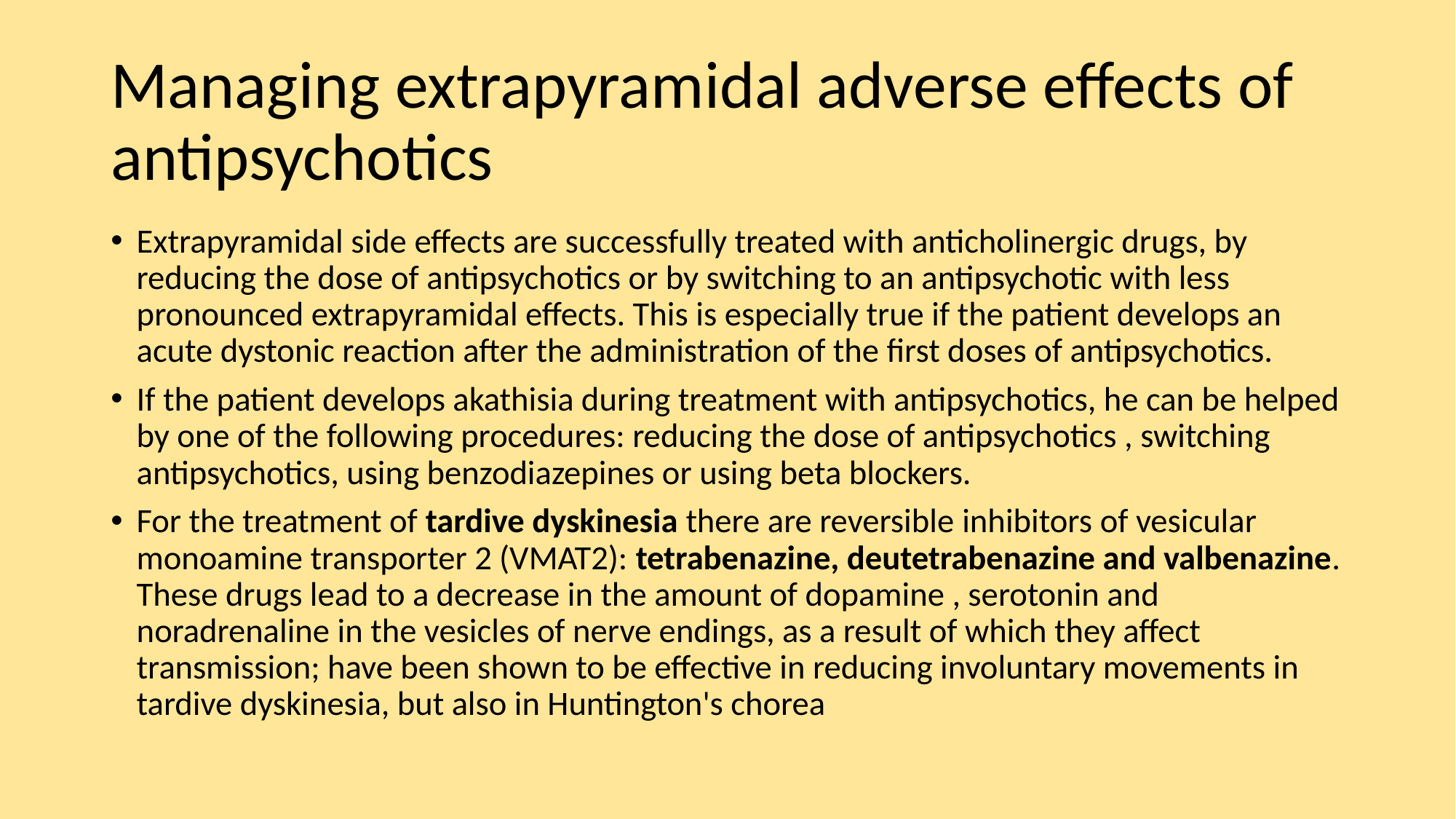

# Managing extrapyramidal adverse effects of antipsychotics
Extrapyramidal side effects are successfully treated with anticholinergic drugs, by reducing the dose of antipsychotics or by switching to an antipsychotic with less pronounced extrapyramidal effects. This is especially true if the patient develops an acute dystonic reaction after the administration of the first doses of antipsychotics.
If the patient develops akathisia during treatment with antipsychotics, he can be helped by one of the following procedures: reducing the dose of antipsychotics , switching antipsychotics, using benzodiazepines or using beta blockers.
For the treatment of tardive dyskinesia there are reversible inhibitors of vesicular monoamine transporter 2 (VMAT2): tetrabenazine, deutetrabenazine and valbenazine. These drugs lead to a decrease in the amount of dopamine , serotonin and noradrenaline in the vesicles of nerve endings, as a result of which they affect transmission; have been shown to be effective in reducing involuntary movements in tardive dyskinesia, but also in Huntington's chorea